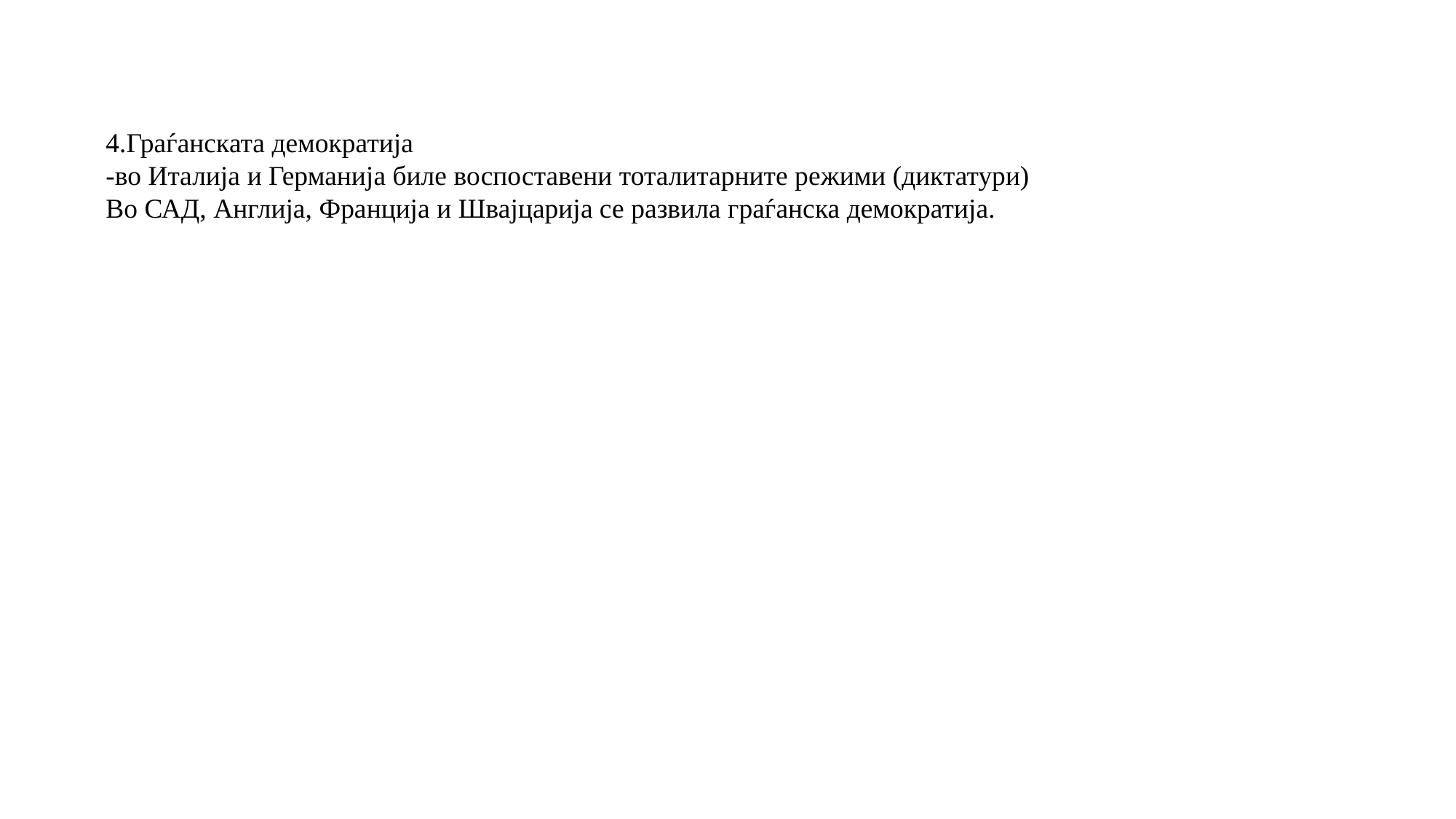

4.Граѓанската демократија
-во Италија и Германија биле воспоставени тоталитарните режими (диктатури)
Во САД, Англија, Франција и Швајцарија се развила граѓанска демократија.